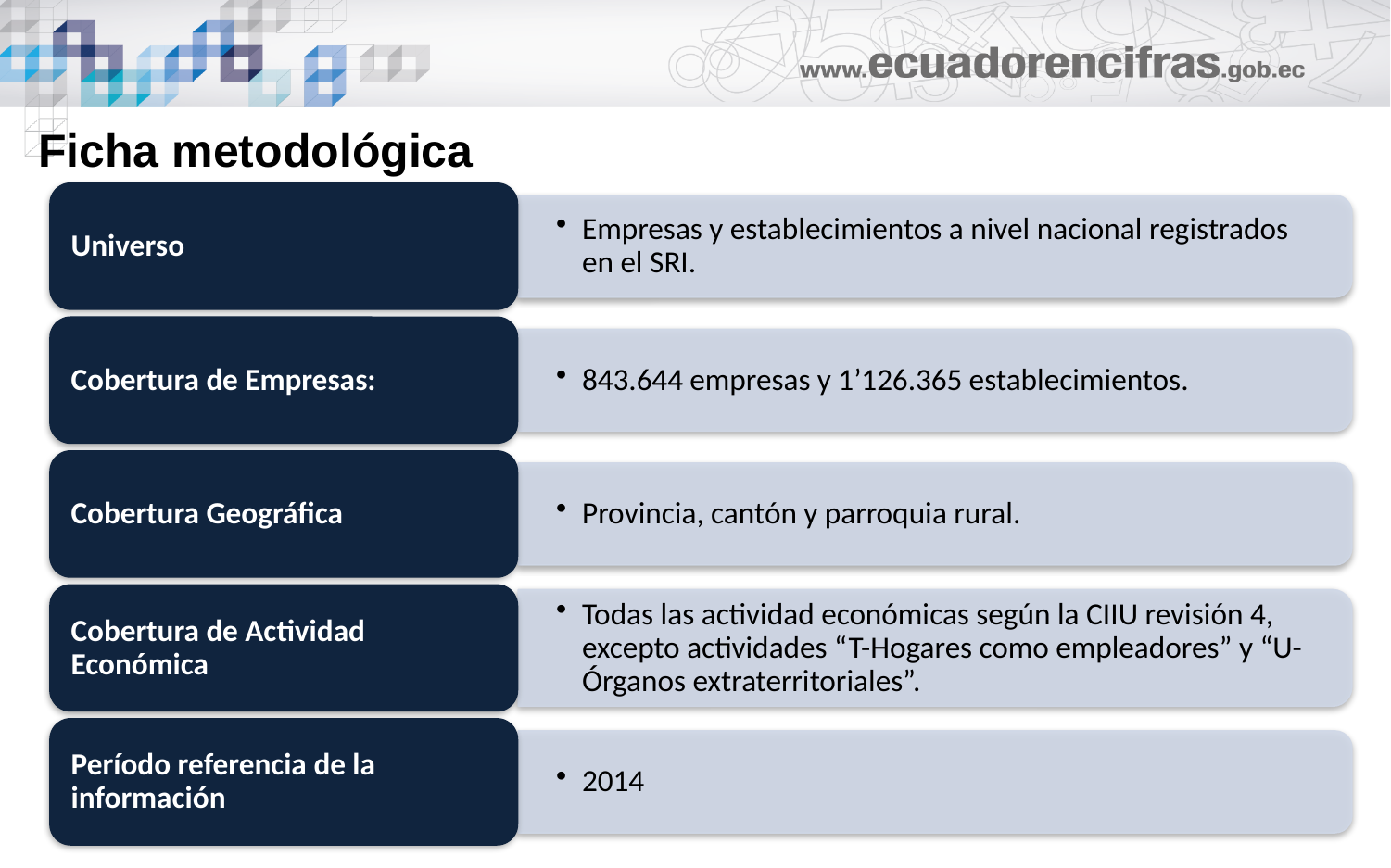

Ficha metodológica
Empresas y establecimientos a nivel nacional registrados en el SRI.
Universo
843.644 empresas y 1’126.365 establecimientos.
Cobertura de Empresas:
Provincia, cantón y parroquia rural.
Cobertura Geográfica
Todas las actividad económicas según la CIIU revisión 4, excepto actividades “T-Hogares como empleadores” y “U- Órganos extraterritoriales”.
Cobertura de Actividad Económica
2014
Período referencia de la información